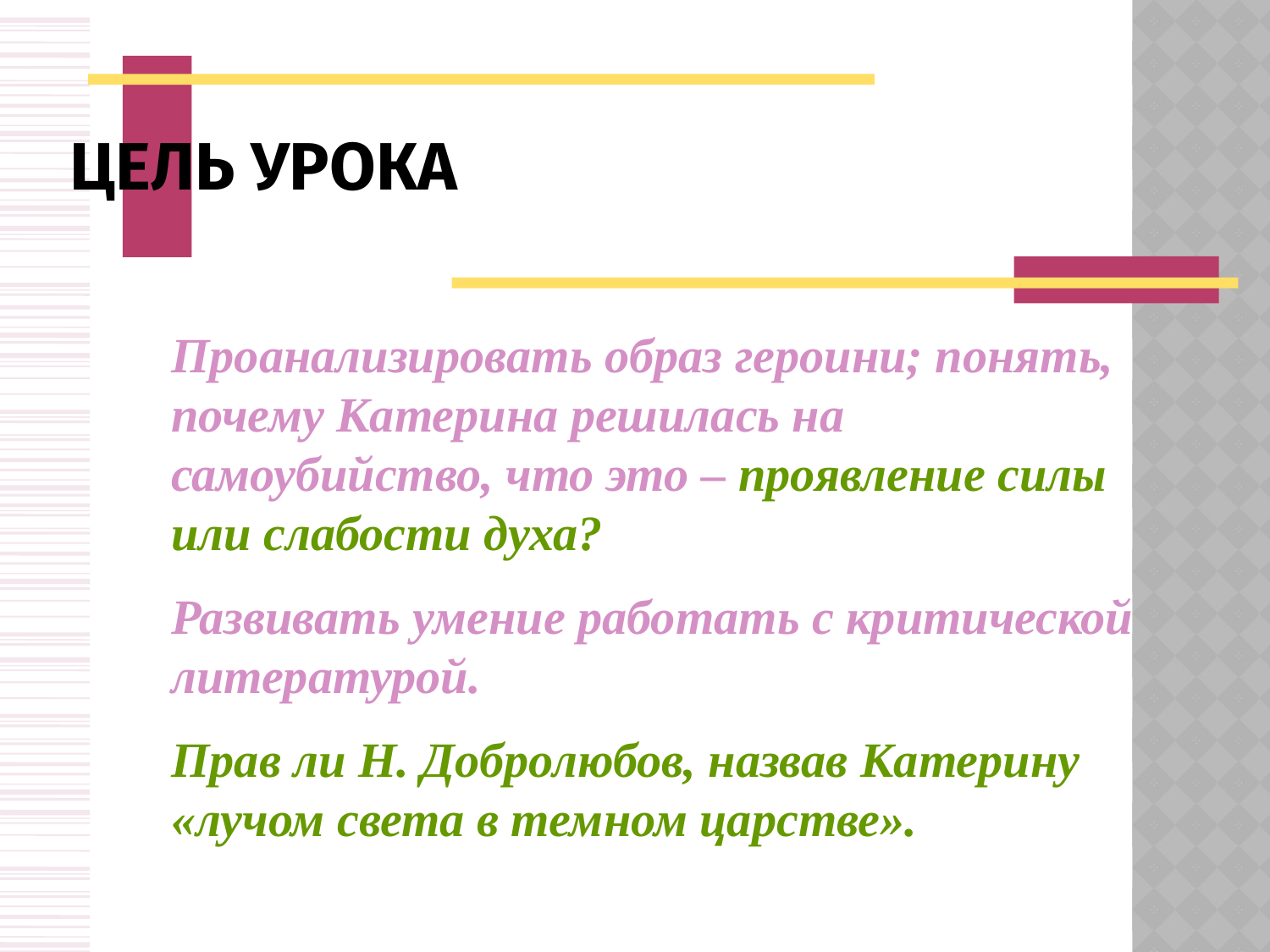

# ЦЕЛЬ УРОКА
Проанализировать образ героини; понять, почему Катерина решилась на самоубийство, что это – проявление силы или слабости духа?
Развивать умение работать с критической литературой.
Прав ли Н. Добролюбов, назвав Катерину «лучом света в темном царстве».